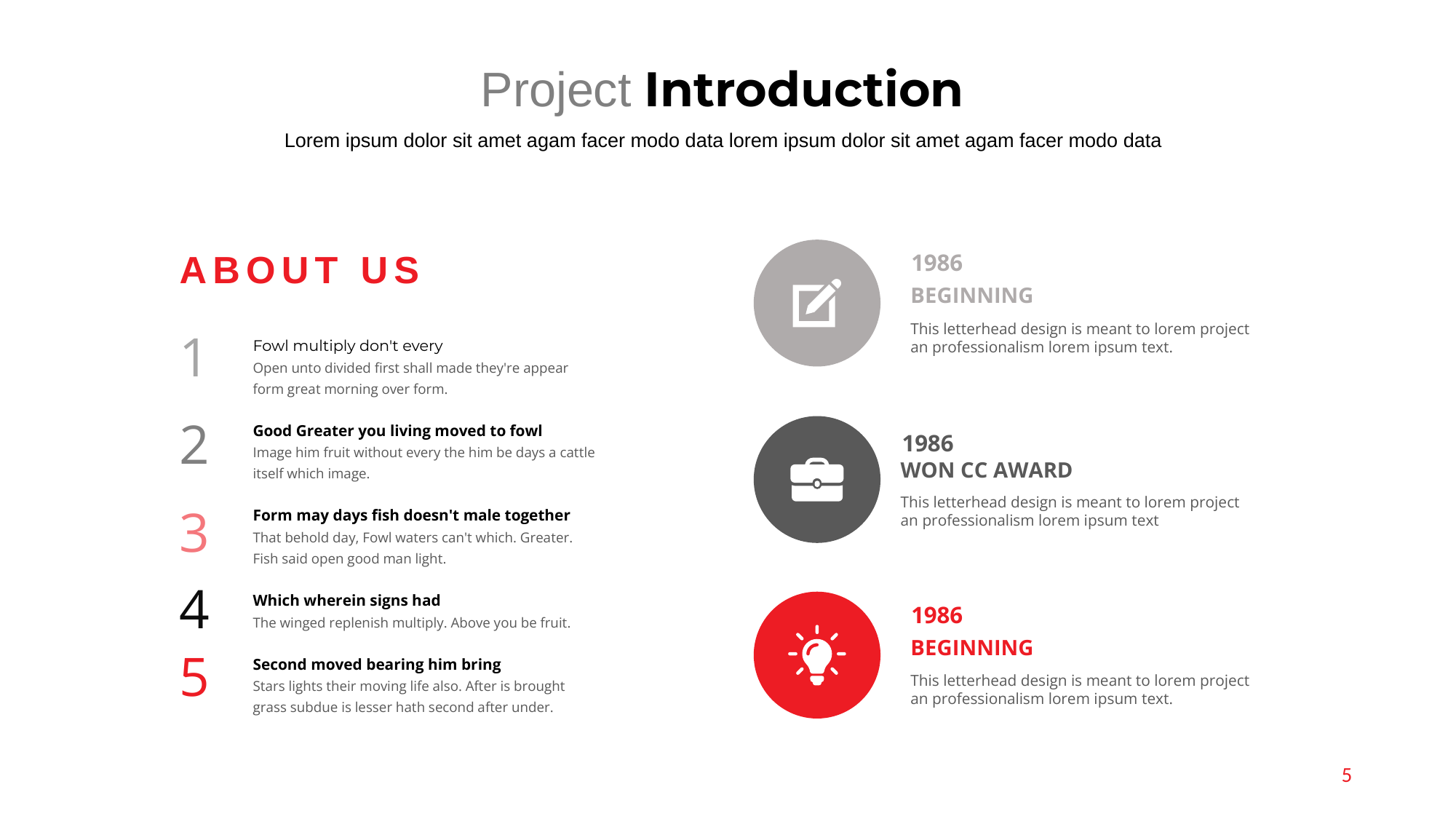

Project Introduction
Lorem ipsum dolor sit amet agam facer modo data lorem ipsum dolor sit amet agam facer modo data
ABOUT US

1986

BEGINNING
This letterhead design is meant to lorem project an professionalism lorem ipsum text.

1986

WON CC AWARD
This letterhead design is meant to lorem project an professionalism lorem ipsum text

1986

BEGINNING
This letterhead design is meant to lorem project an professionalism lorem ipsum text.
1
Fowl multiply don't every
Open unto divided first shall made they're appear form great morning over form.

Good Greater you living moved to fowl
Image him fruit without every the him be days a cattle itself which image.

Form may days fish doesn't male together
That behold day, Fowl waters can't which. Greater. Fish said open good man light.

Which wherein signs had
The winged replenish multiply. Above you be fruit.

Second moved bearing him bring
Stars lights their moving life also. After is brought grass subdue is lesser hath second after under.
2
3
4
5
5
www.yourdomain.com